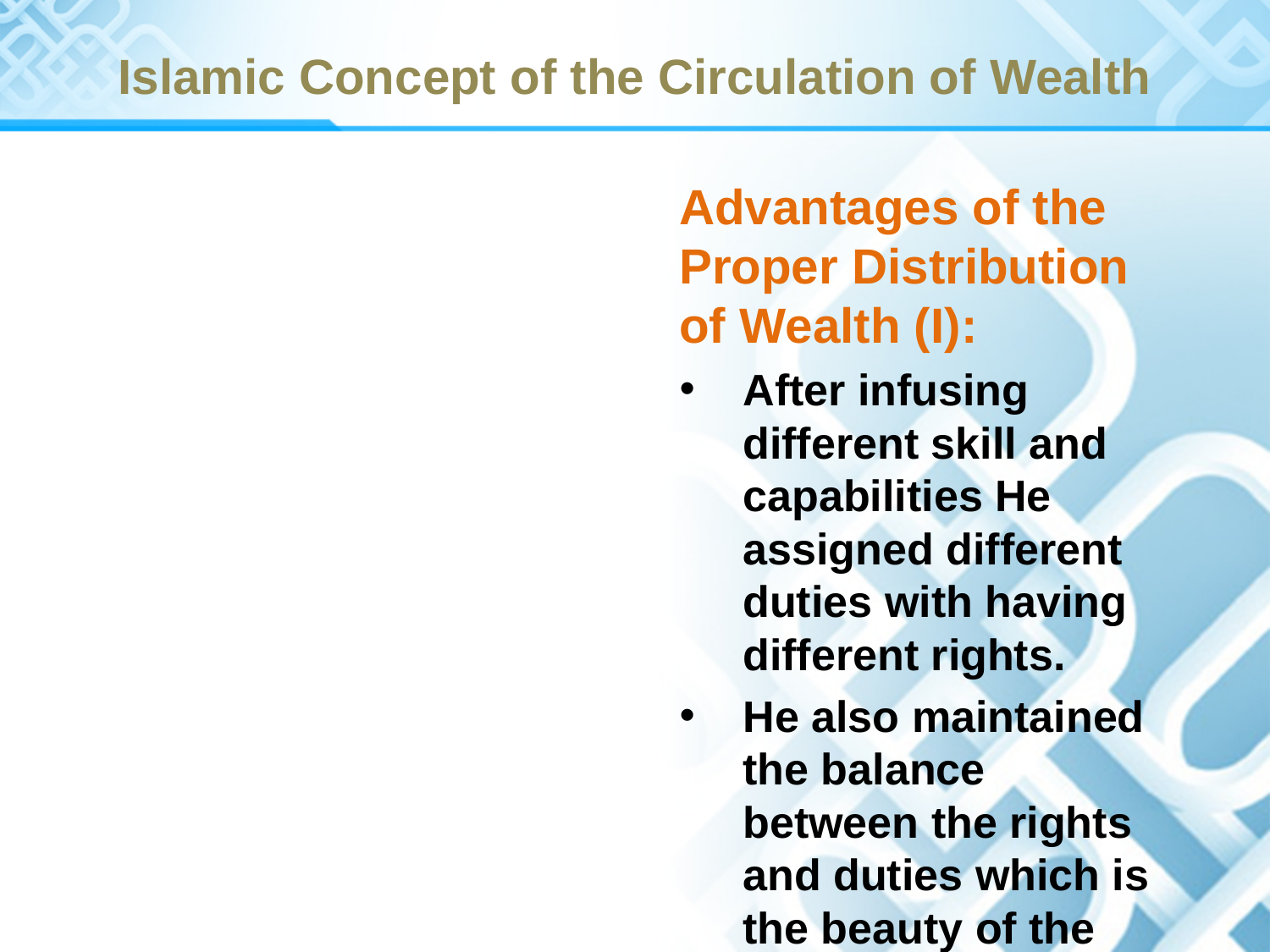

# Islamic Concept of the Circulation of Wealth
Advantages of the Proper Distribution of Wealth (I):
After infusing different skill and capabilities He assigned different duties with having different rights.
He also maintained the balance between the rights and duties which is the beauty of the code (Islam).